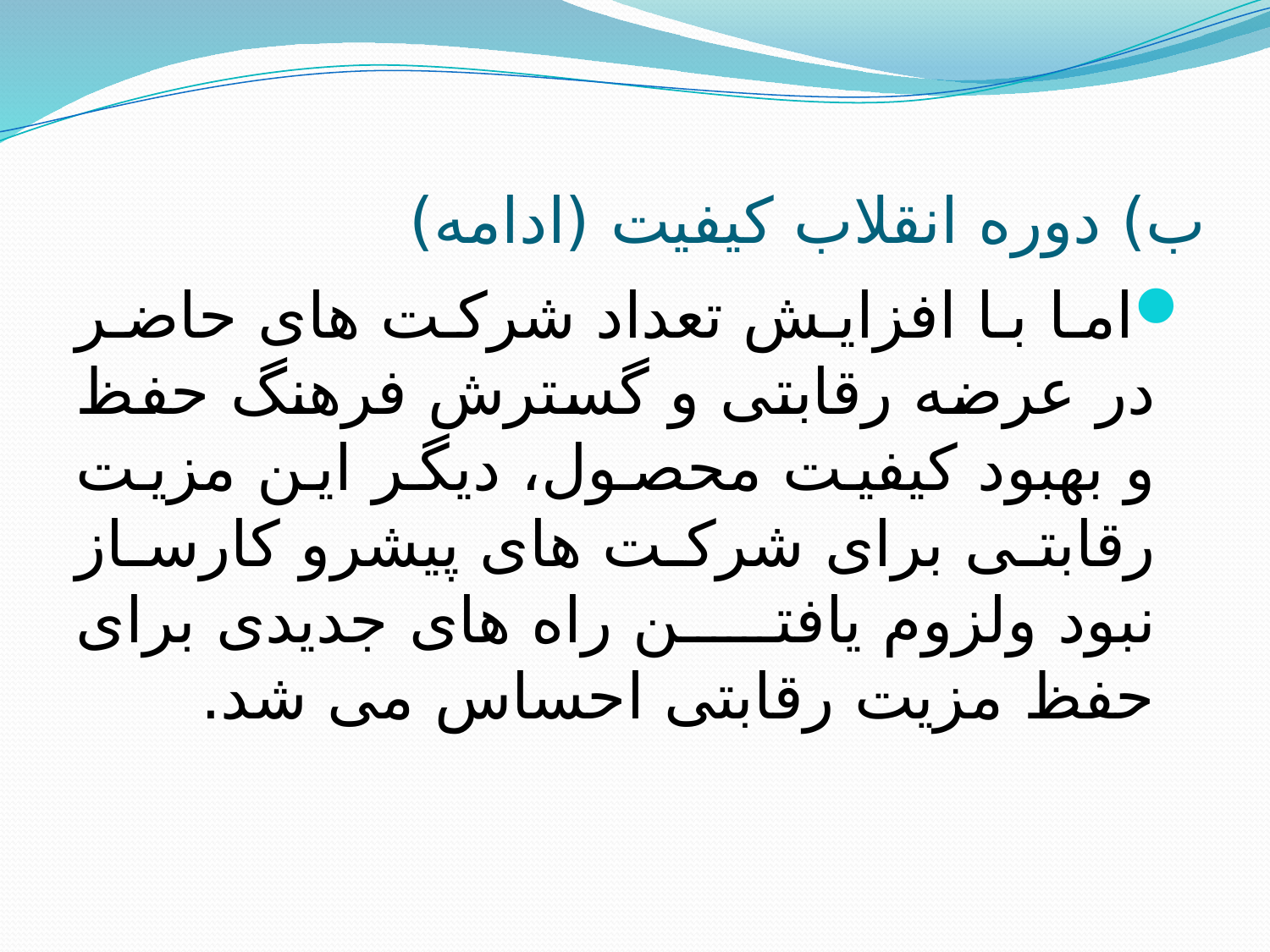

# ب) دوره انقلاب کیفیت (ادامه)
اما با افزایش تعداد شرکت های حاضر در عرضه رقابتی و گسترش فرهنگ حفظ و بهبود کیفیت محصول، دیگر این مزیت رقابتی برای شرکت های پیشرو کارساز نبود ولزوم یافتن راه های جدیدی برای حفظ مزیت رقابتی احساس می شد.